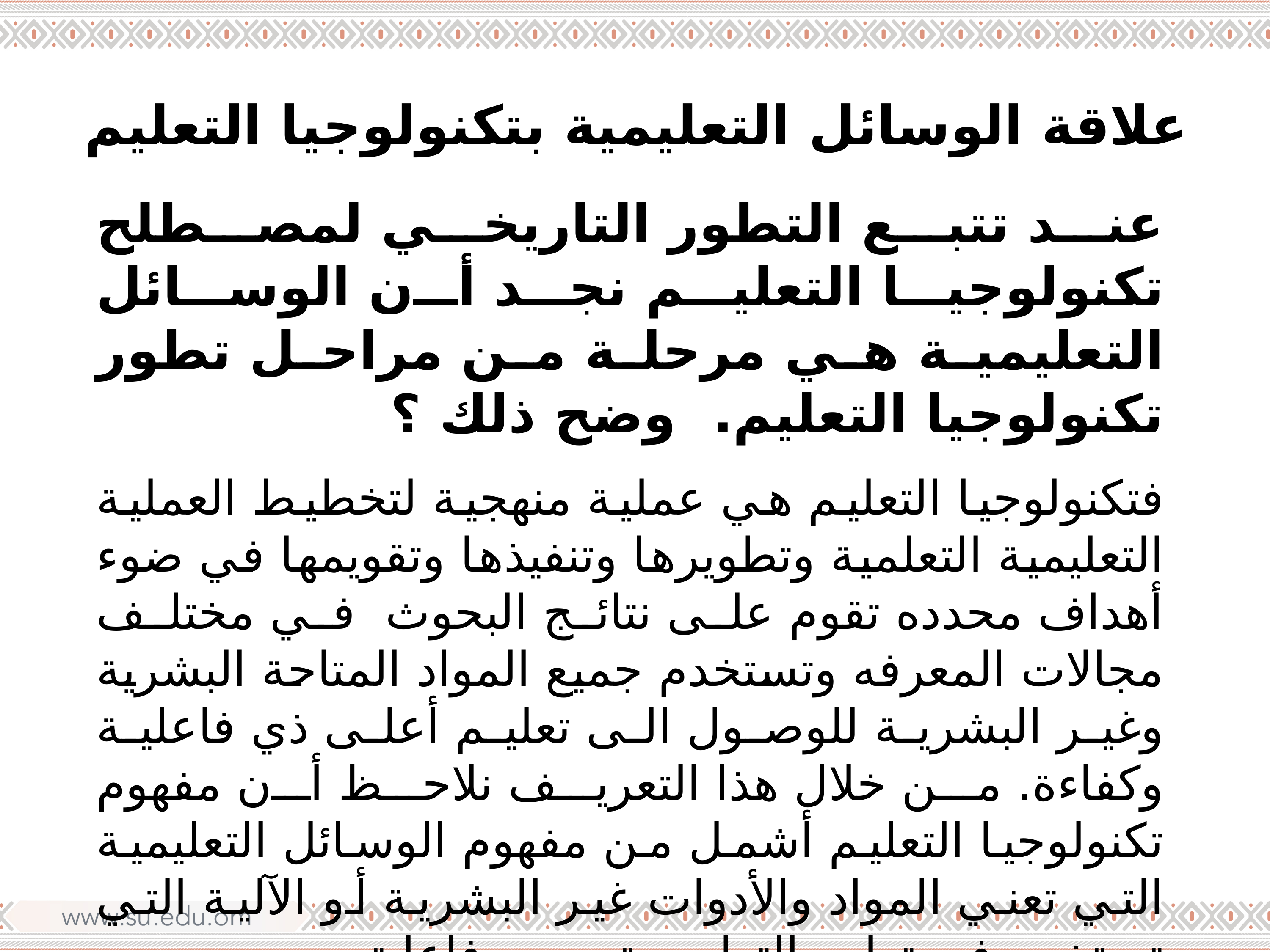

# علاقة الوسائل التعليمية بتكنولوجيا التعليم
عند تتبع التطور التاريخي لمصطلح تكنولوجيا التعليم نجد أن الوسائل التعليمية هي مرحلة من مراحل تطور تكنولوجيا التعليم.  وضح ذلك ؟
فتكنولوجيا التعليم هي عملية منهجية لتخطيط العملية التعليمية التعلمية وتطويرها وتنفيذها وتقويمها في ضوء أهداف محدده تقوم على نتائج البحوث  في مختلف مجالات المعرفه وتستخدم جميع المواد المتاحة البشرية وغير البشرية للوصول الى تعليم أعلى ذي فاعلية وكفاءة. من خلال هذا التعريف نلاحظ أن مفهوم تكنولوجيا التعليم أشمل من مفهوم الوسائل التعليمية التي تعني المواد والأدوات غير البشرية أو الآلية التي تستخدم في تطويرالتعليم وتحسين فاعليته.
 ولكن يبقى السؤال ماهو الفرق بين الوسائل التعليمية ومفهوم التكنولوجيا في التعليم؟